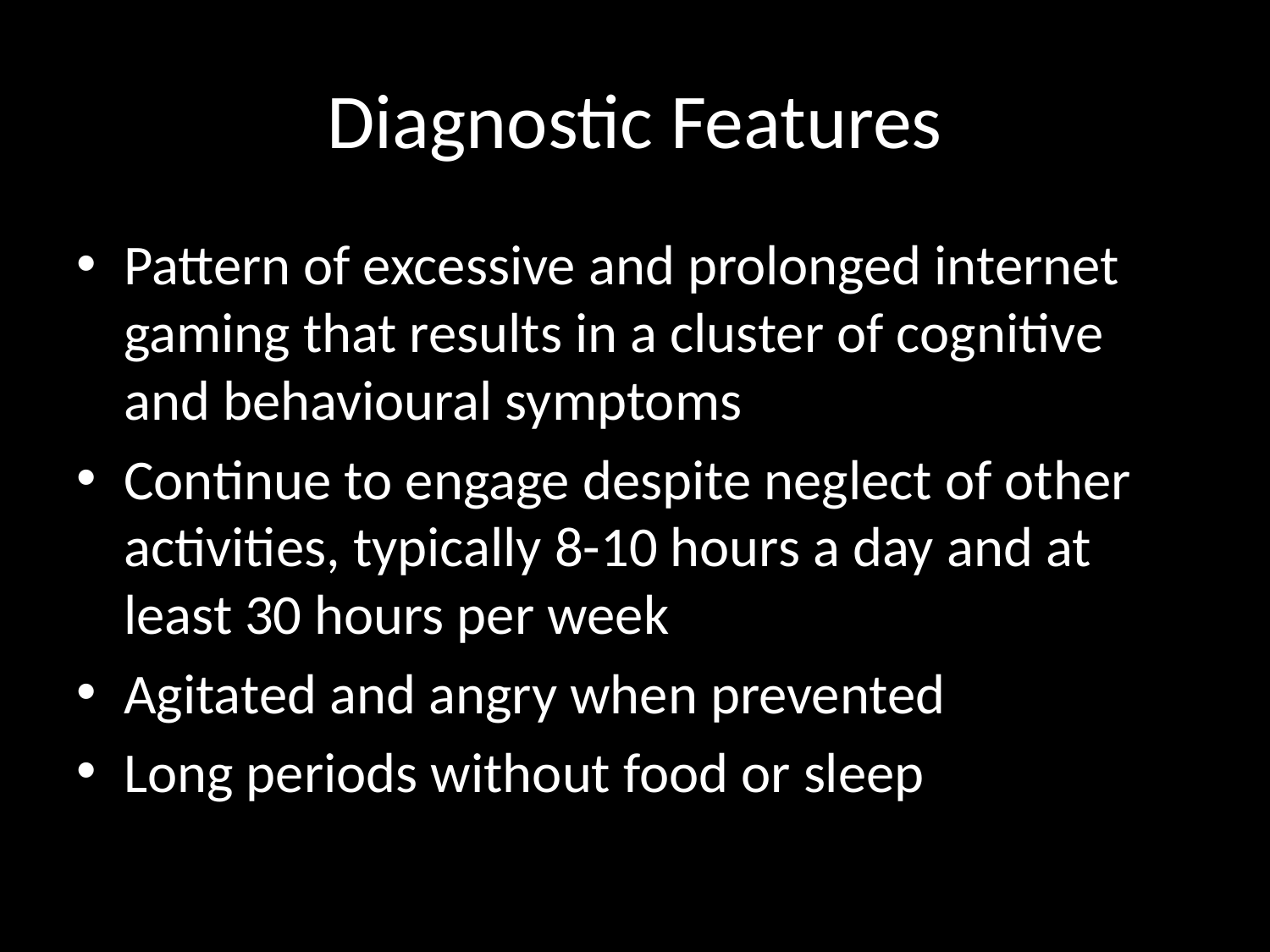

# Diagnostic Features
Pattern of excessive and prolonged internet gaming that results in a cluster of cognitive and behavioural symptoms
Continue to engage despite neglect of other activities, typically 8-10 hours a day and at least 30 hours per week
Agitated and angry when prevented
Long periods without food or sleep